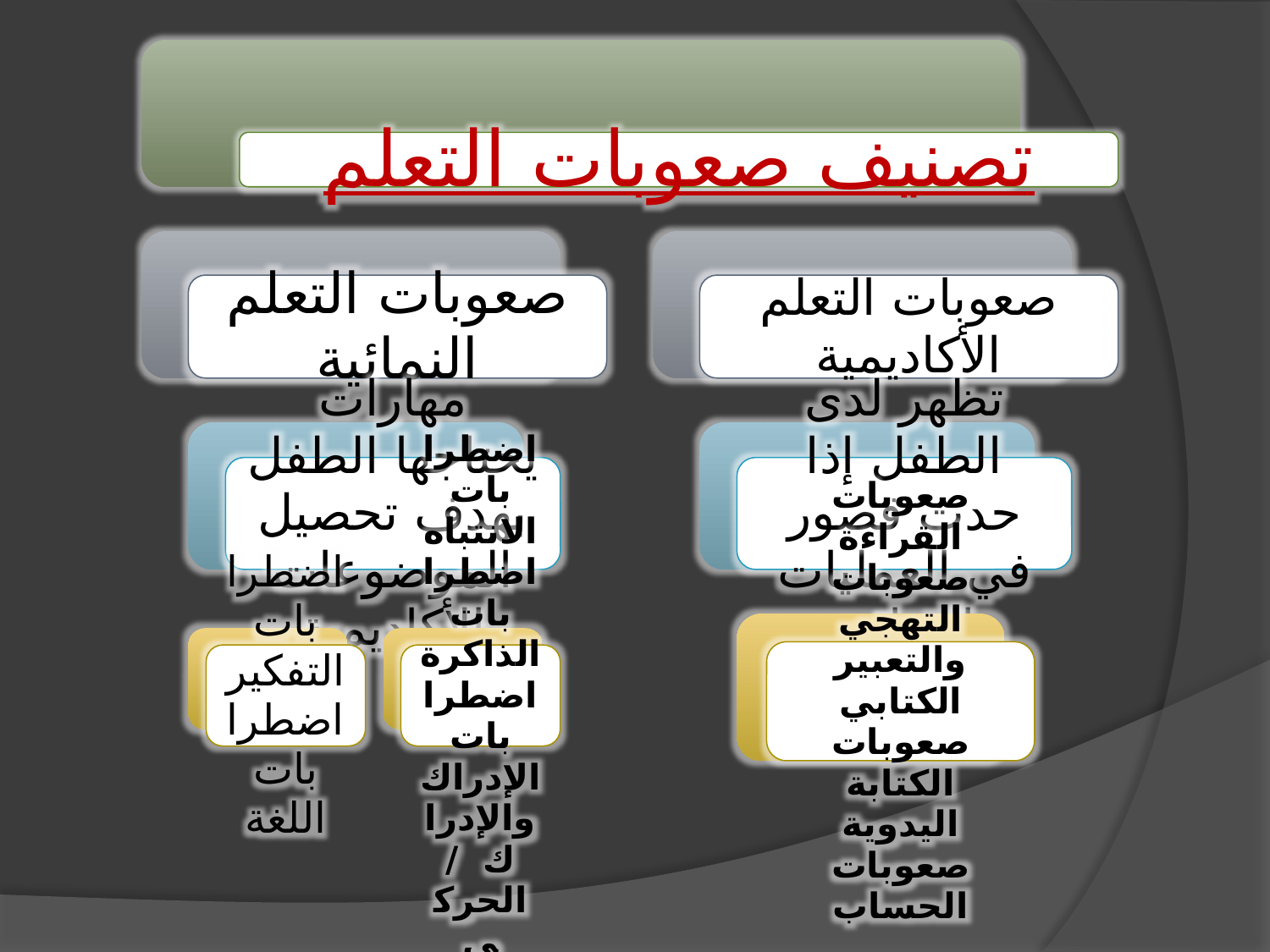

تصنيف صعوبات التعلم
صعوبات التعلم النمائية
صعوبات الكتابة اليدوية
صعوبات الحساب
اضطرابات اللغة